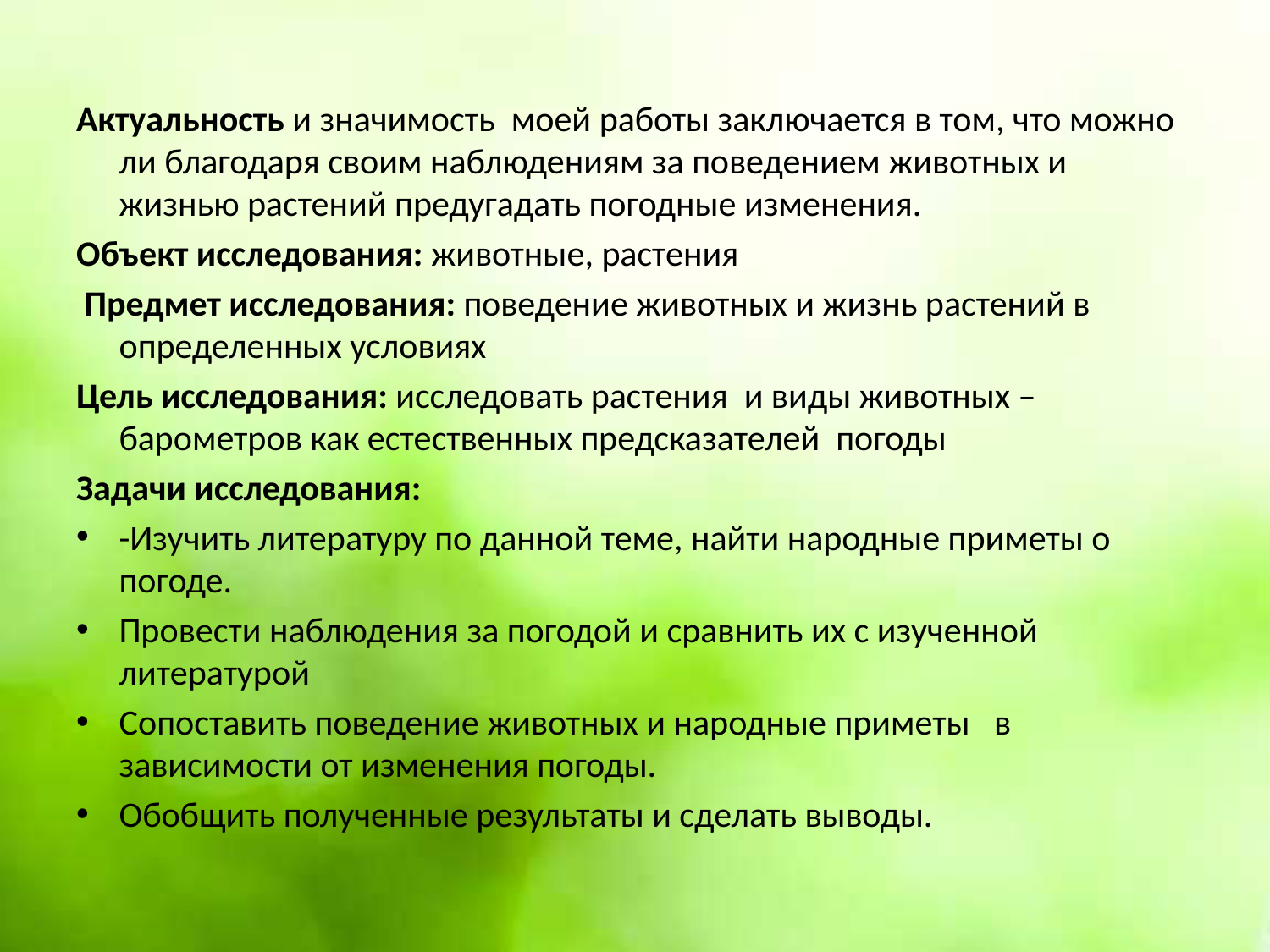

Актуальность и значимость  моей работы заключается в том, что можно ли благодаря своим наблюдениям за поведением животных и жизнью растений предугадать погодные изменения.
Объект исследования: животные, растения
 Предмет исследования: поведение животных и жизнь растений в определенных условиях
Цель исследования: исследовать растения  и виды животных – барометров как естественных предсказателей  погоды
Задачи исследования:
-Изучить литературу по данной теме, найти народные приметы о погоде.
Провести наблюдения за погодой и сравнить их с изученной литературой
Сопоставить поведение животных и народные приметы   в зависимости от изменения погоды.
Обобщить полученные результаты и сделать выводы.